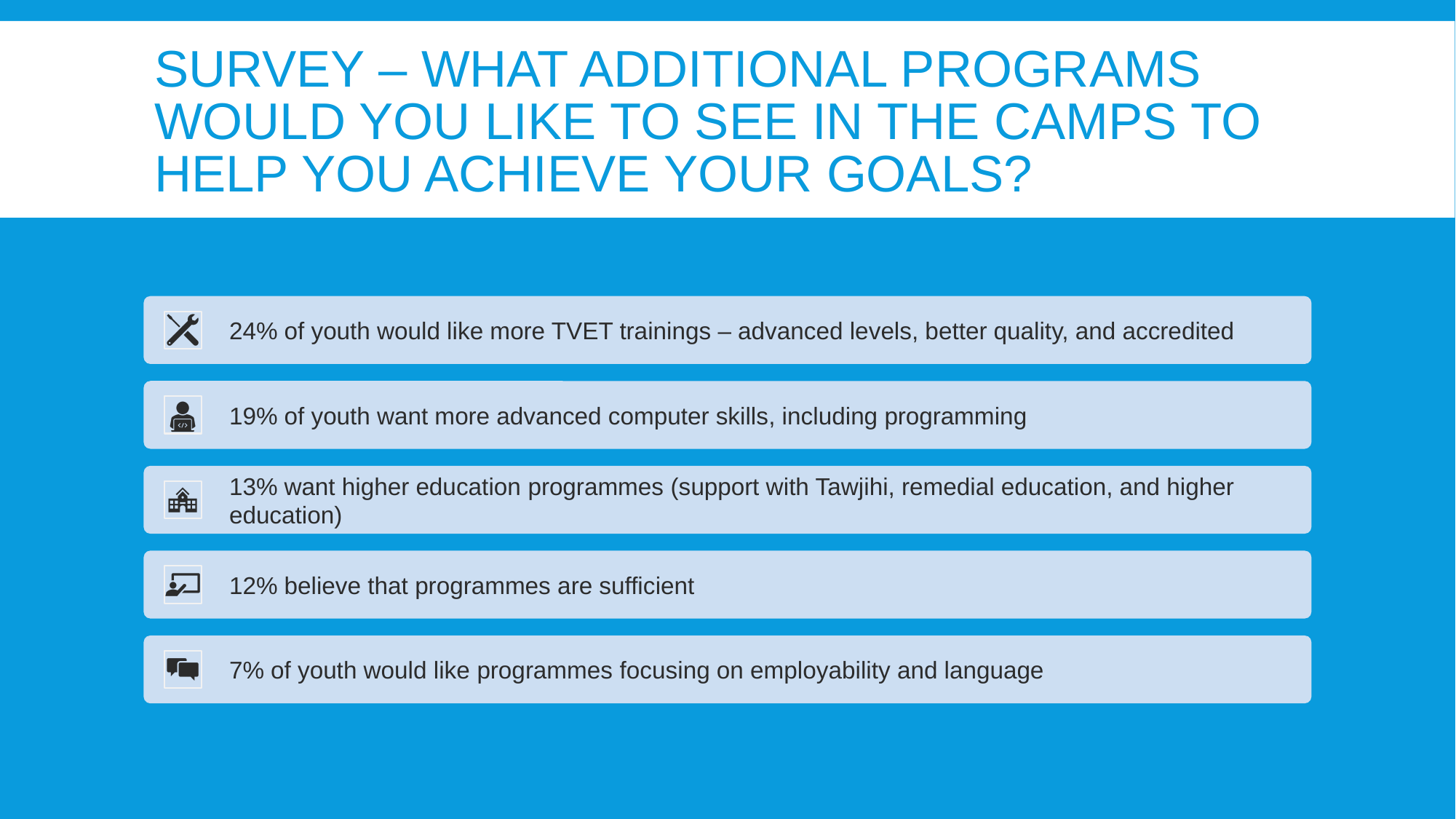

# Survey – What additional programs would you like to see in the camps to help you achieve your goals?
24% of youth would like more TVET trainings – advanced levels, better quality, and accredited
19% of youth want more advanced computer skills, including programming
13% want higher education programmes (support with Tawjihi, remedial education, and higher education)
12% believe that programmes are sufficient
7% of youth would like programmes focusing on employability and language